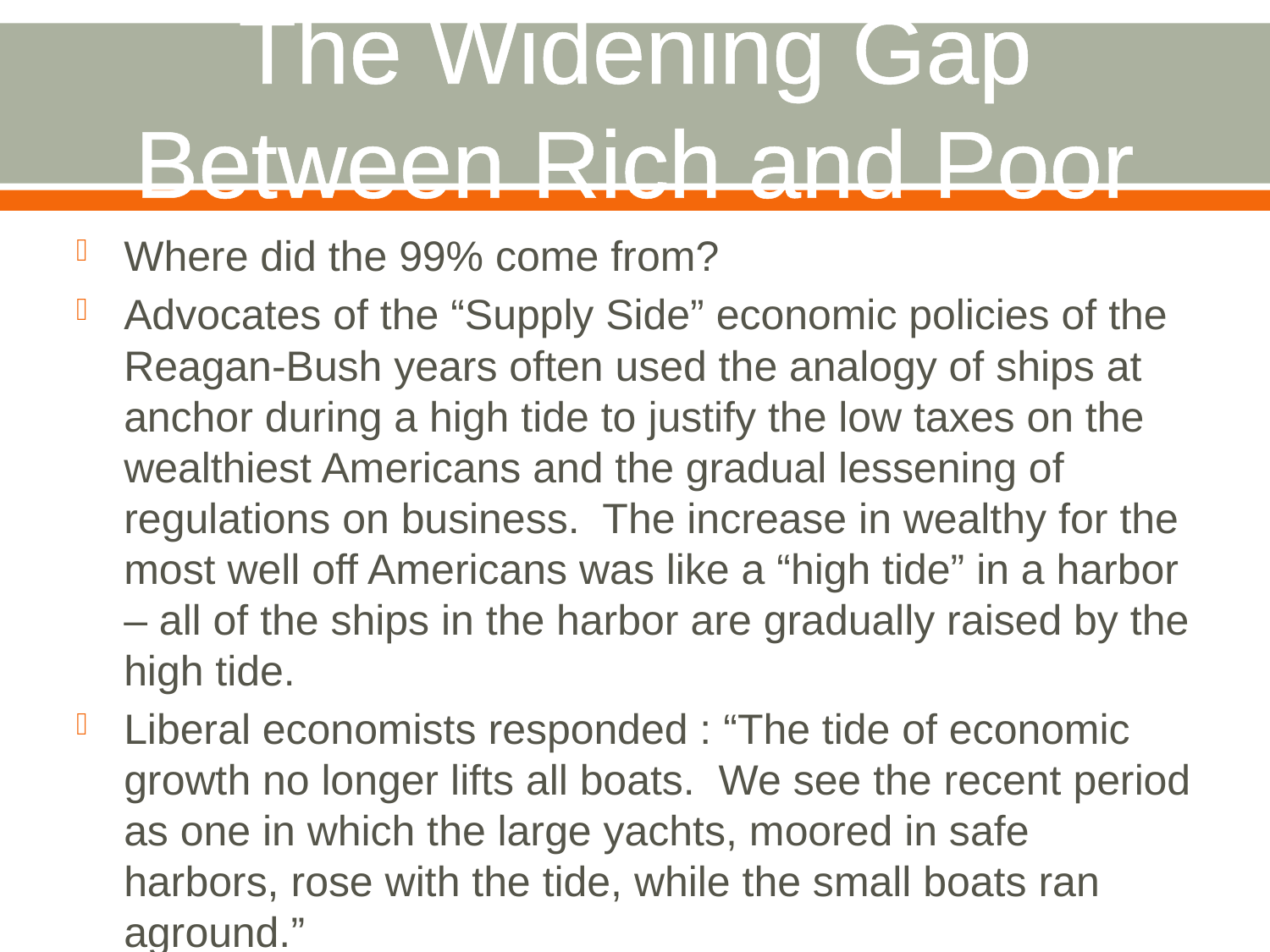

# The Widening Gap Between Rich and Poor
Where did the 99% come from?
Advocates of the “Supply Side” economic policies of the Reagan-Bush years often used the analogy of ships at anchor during a high tide to justify the low taxes on the wealthiest Americans and the gradual lessening of regulations on business.  The increase in wealthy for the most well off Americans was like a “high tide” in a harbor – all of the ships in the harbor are gradually raised by the high tide.
Liberal economists responded : “The tide of economic growth no longer lifts all boats.  We see the recent period as one in which the large yachts, moored in safe harbors, rose with the tide, while the small boats ran aground.”
By the end of the century, the top 1% of Americans economically owned more wealth than the bottom 90% or Americans, combined.